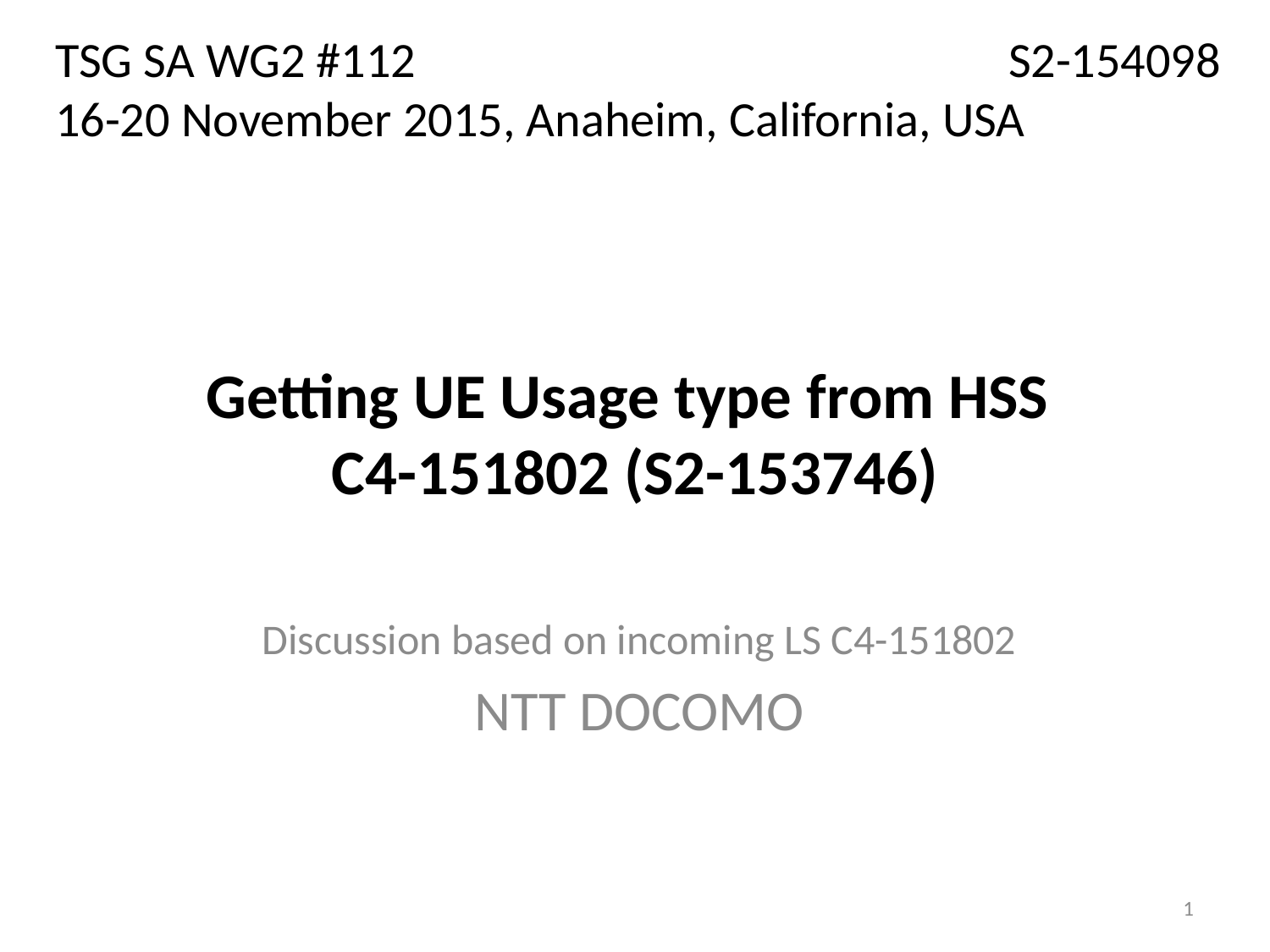

TSG SA WG2 #112
16-20 November 2015, Anaheim, California, USA
S2-154098
# Getting UE Usage type from HSS C4-151802 (S2-153746)
Discussion based on incoming LS C4-151802
NTT DOCOMO
1